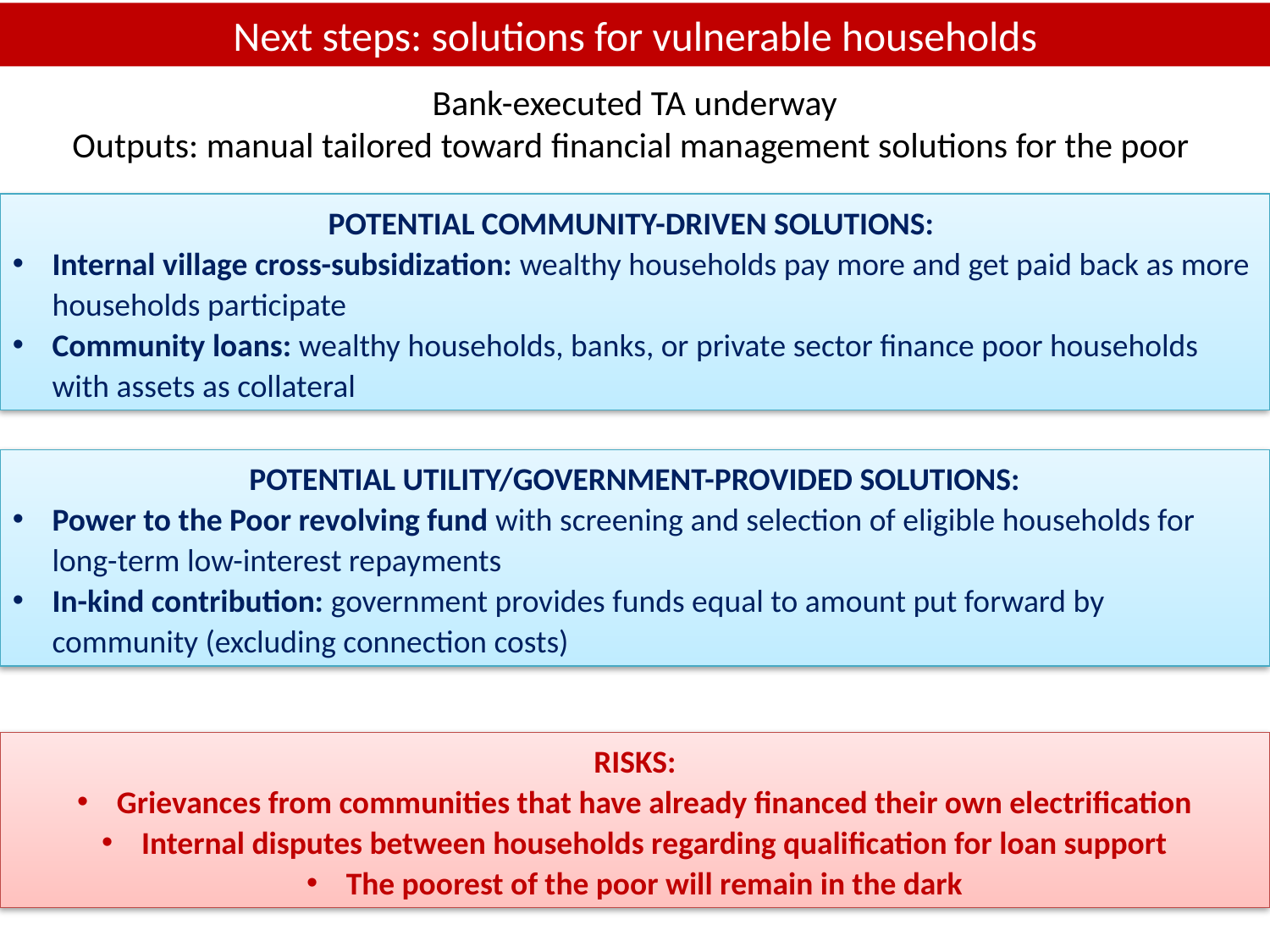

# Next steps: solutions for vulnerable households
Bank-executed TA underway
Outputs: manual tailored toward financial management solutions for the poor
POTENTIAL COMMUNITY-DRIVEN SOLUTIONS:
Internal village cross-subsidization: wealthy households pay more and get paid back as more households participate
Community loans: wealthy households, banks, or private sector finance poor households with assets as collateral
POTENTIAL UTILITY/GOVERNMENT-PROVIDED SOLUTIONS:
Power to the Poor revolving fund with screening and selection of eligible households for long-term low-interest repayments
In-kind contribution: government provides funds equal to amount put forward by community (excluding connection costs)

RISKS:
Grievances from communities that have already financed their own electrification
Internal disputes between households regarding qualification for loan support
The poorest of the poor will remain in the dark